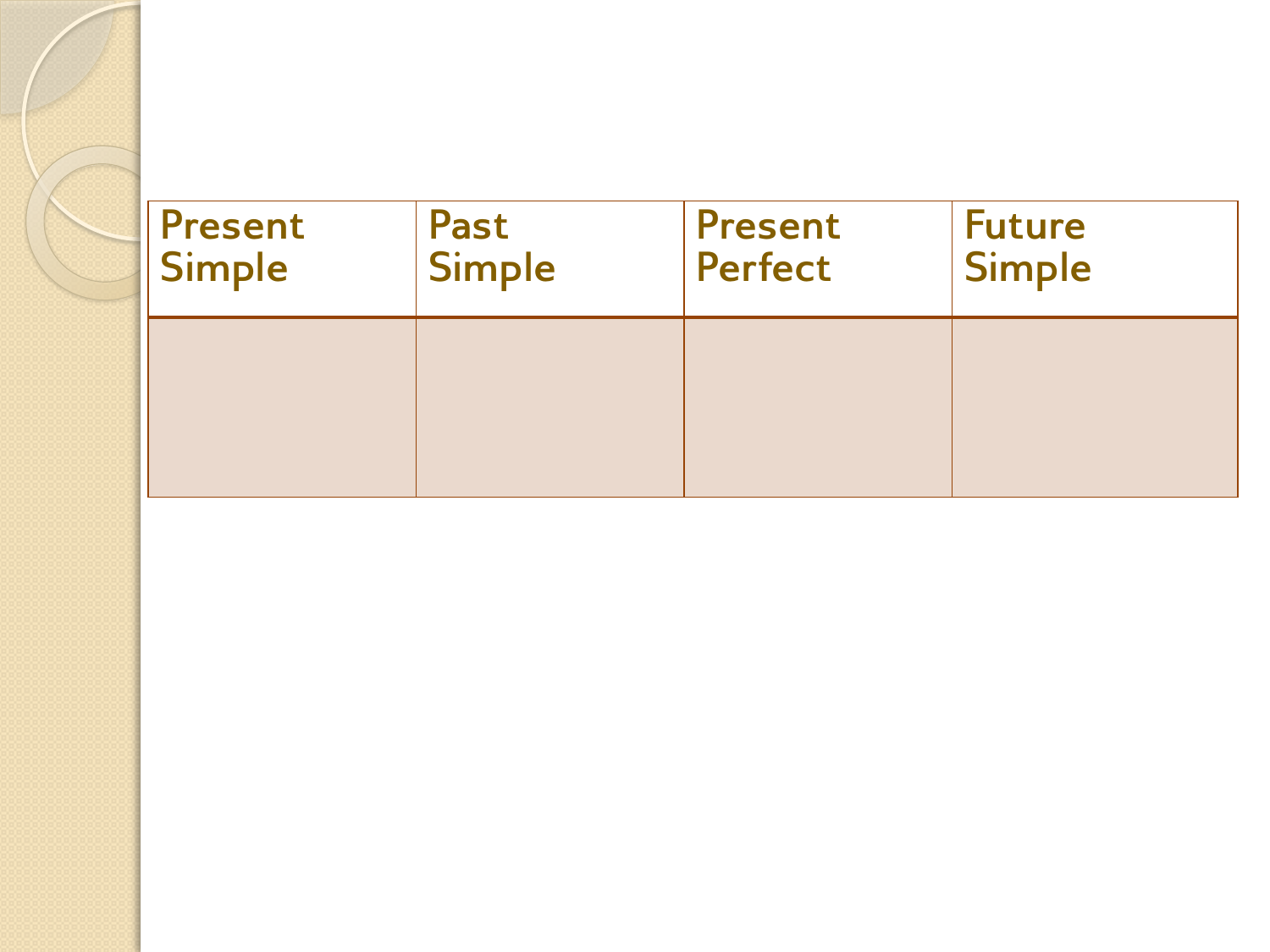

#
| Present Simple | Past Simple | Present Perfect | Future Simple |
| --- | --- | --- | --- |
|  |  |  |  |